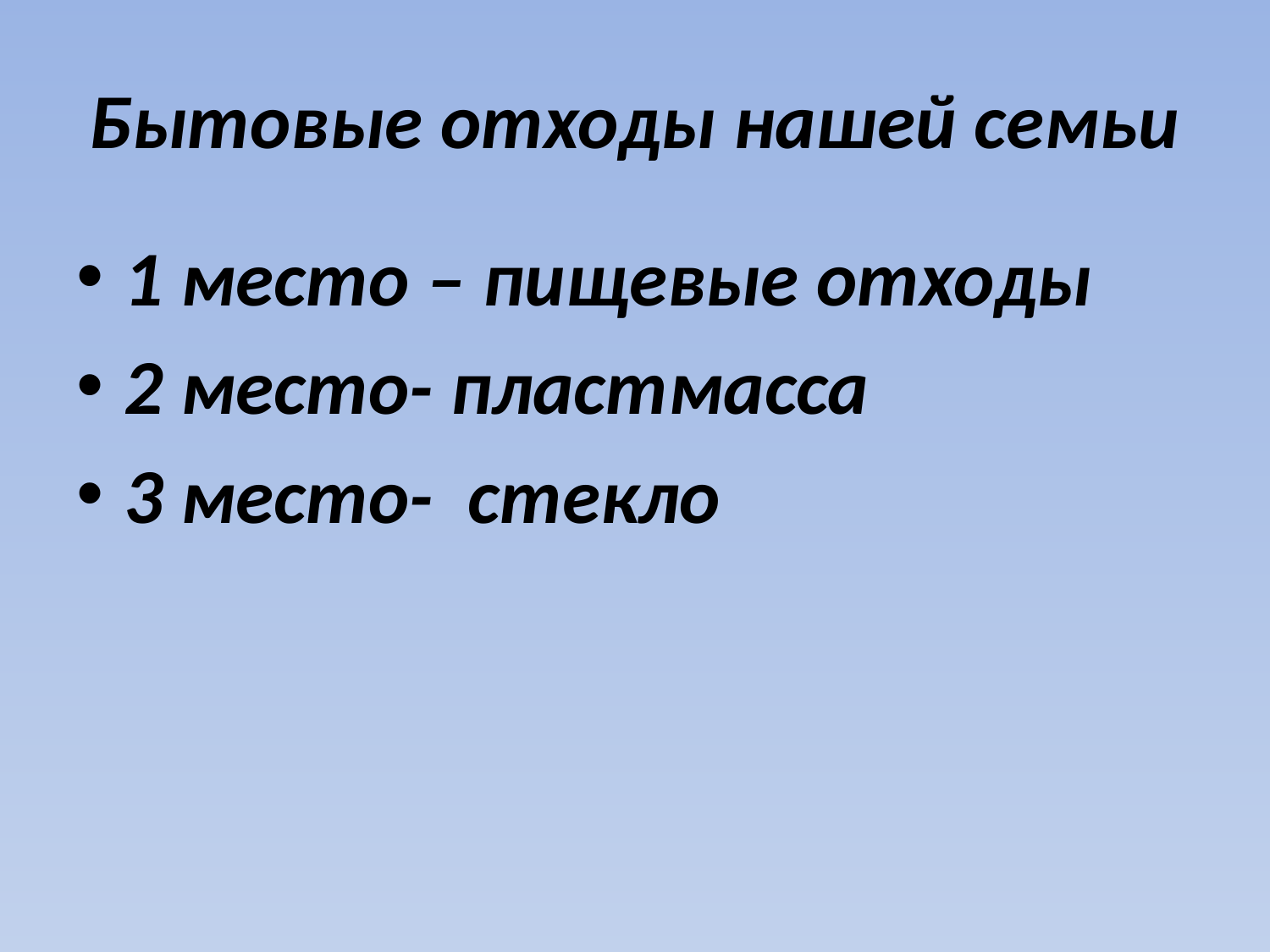

# Бытовые отходы нашей семьи
1 место – пищевые отходы
2 место- пластмасса
3 место-  стекло